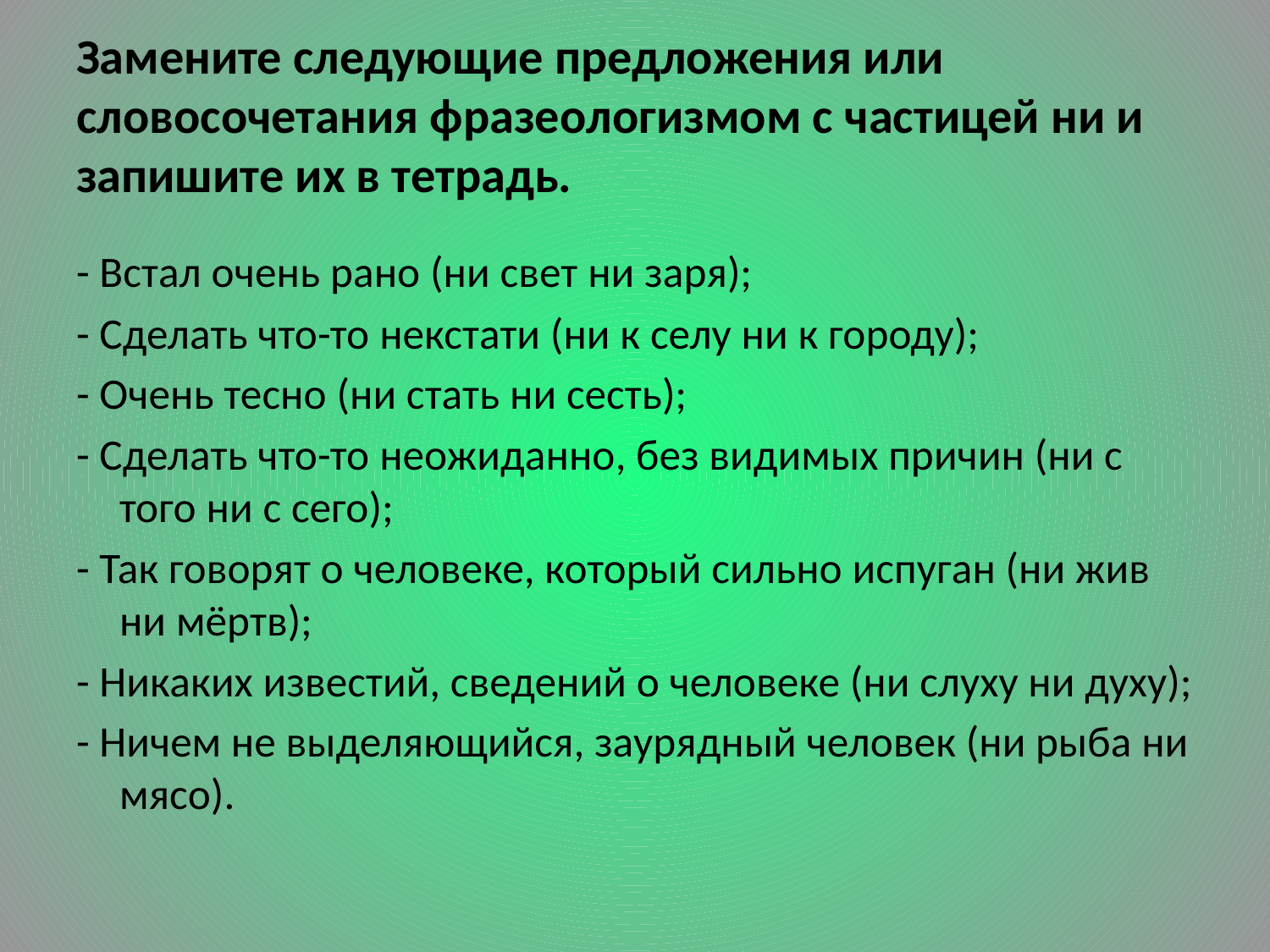

# Замените следующие предложения или словосочетания фразеологизмом с частицей ни и запишите их в тетрадь.
- Встал очень рано (ни свет ни заря);
- Сделать что-то некстати (ни к селу ни к городу);
- Очень тесно (ни стать ни сесть);
- Сделать что-то неожиданно, без видимых причин (ни с того ни с сего);
- Так говорят о человеке, который сильно испуган (ни жив ни мёртв);
- Никаких известий, сведений о человеке (ни слуху ни духу);
- Ничем не выделяющийся, заурядный человек (ни рыба ни мясо).